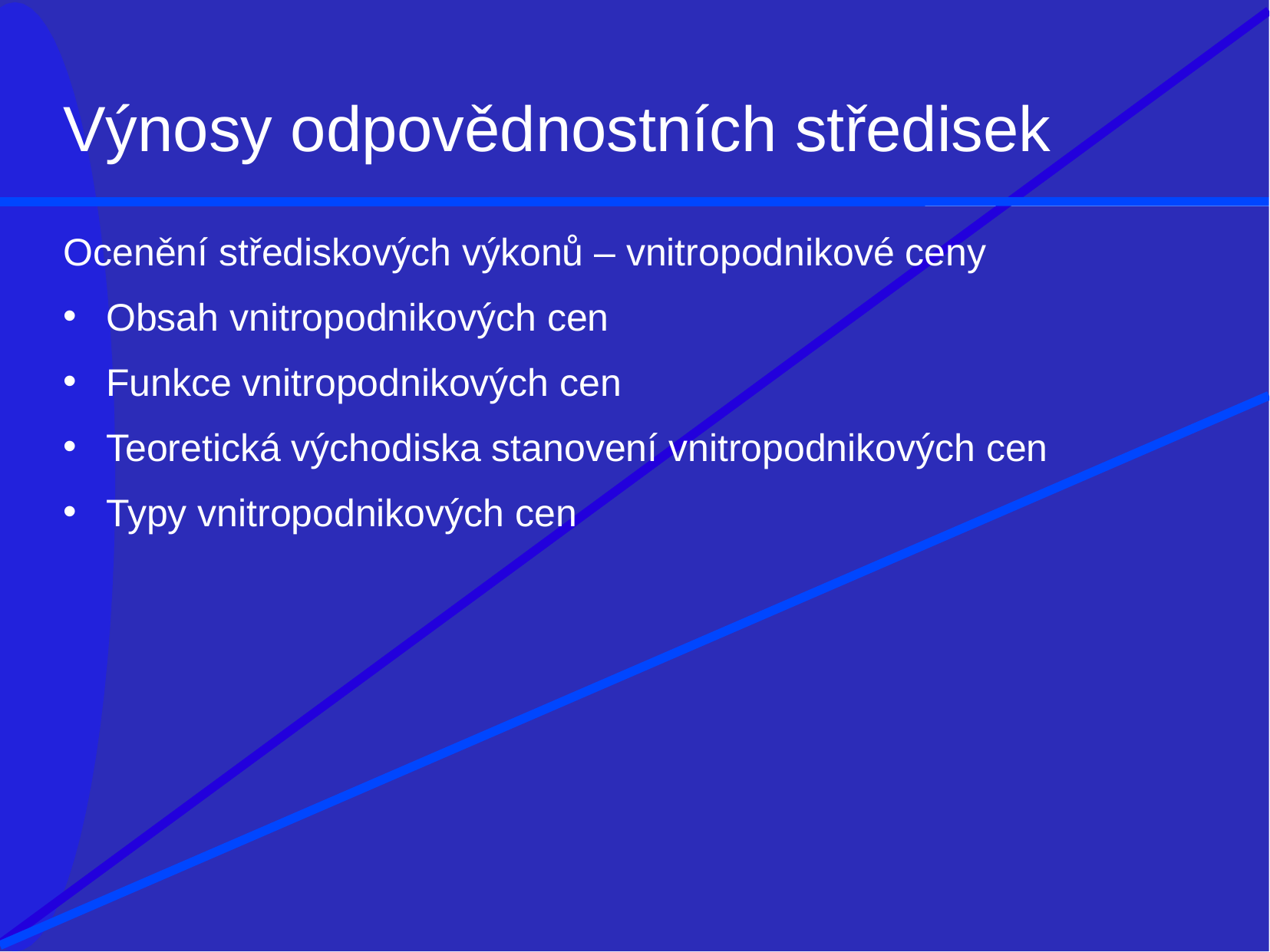

# Výnosy odpovědnostních středisek
Ocenění střediskových výkonů – vnitropodnikové ceny
Obsah vnitropodnikových cen
Funkce vnitropodnikových cen
Teoretická východiska stanovení vnitropodnikových cen
Typy vnitropodnikových cen